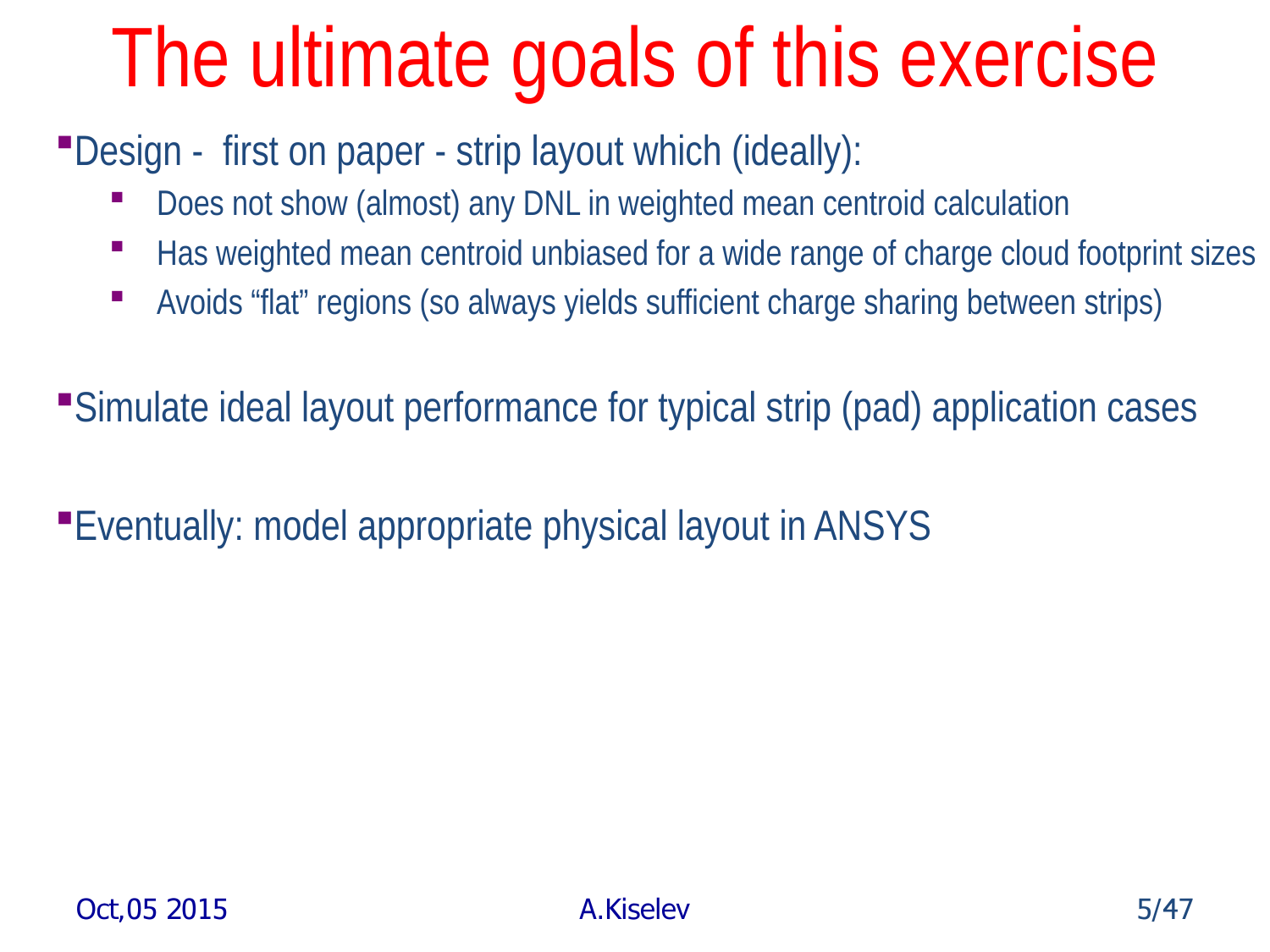

# The ultimate goals of this exercise
Design -  first on paper - strip layout which (ideally):
Does not show (almost) any DNL in weighted mean centroid calculation
Has weighted mean centroid unbiased for a wide range of charge cloud footprint sizes
Avoids “flat” regions (so always yields sufficient charge sharing between strips)

Simulate ideal layout performance for typical strip (pad) application cases

Eventually: model appropriate physical layout in ANSYS
Oct,05 2015
A.Kiselev
5/47